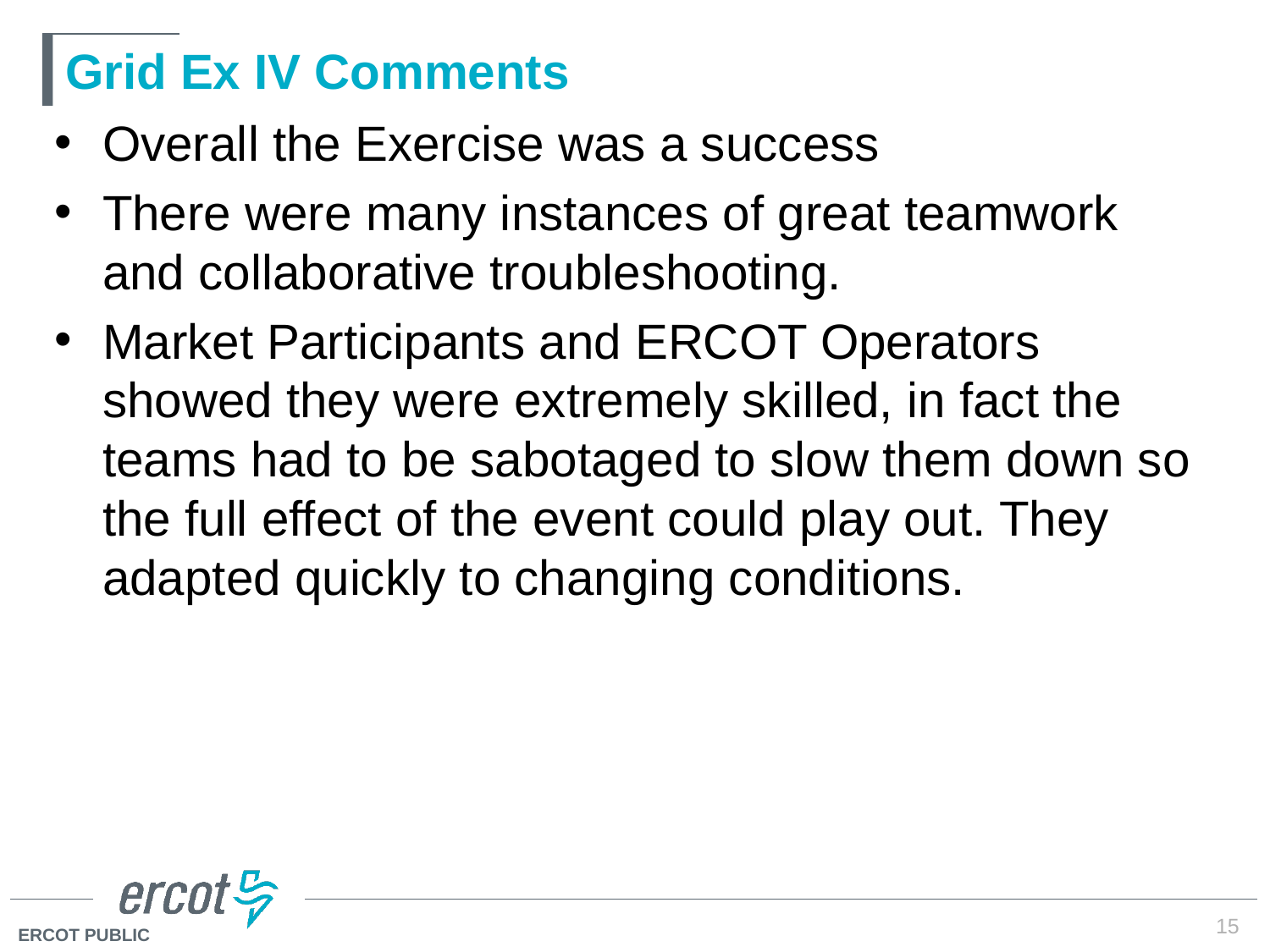

# Grid Ex IV Comments
Overall the Exercise was a success
There were many instances of great teamwork and collaborative troubleshooting.
Market Participants and ERCOT Operators showed they were extremely skilled, in fact the teams had to be sabotaged to slow them down so the full effect of the event could play out. They adapted quickly to changing conditions.
15